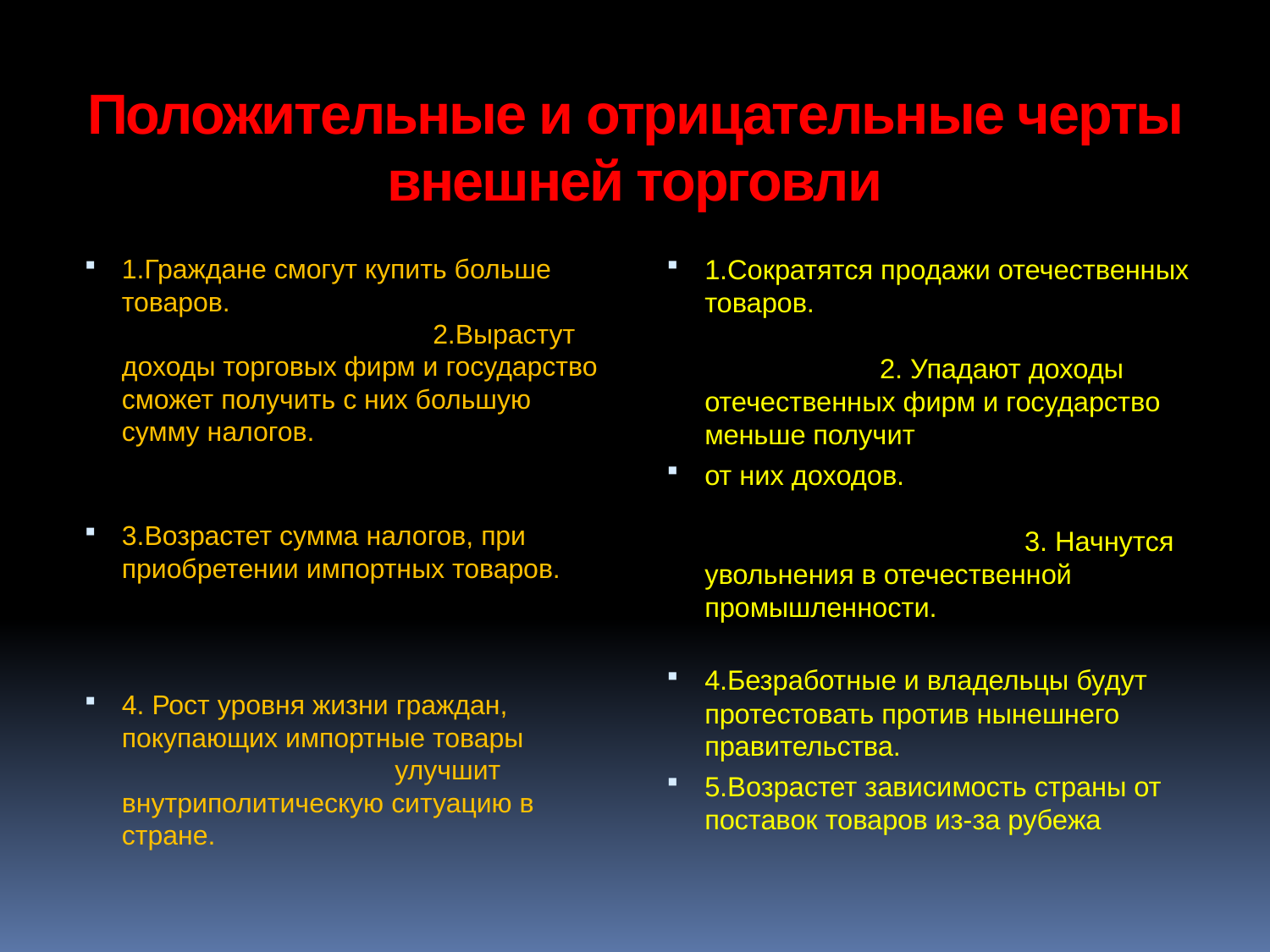

# Положительные и отрицательные черты внешней торговли
1.Граждане смогут купить больше товаров.                                                                                            2.Вырастут доходы торговых фирм и государство сможет получить с них большую сумму налогов.
3.Возрастет сумма налогов, при приобретении импортных товаров.
4. Рост уровня жизни граждан, покупающих импортные товары                                                улучшит внутриполитическую ситуацию в стране.

1.Сократятся продажи отечественных товаров.                                                                                                                                          2. Упадают доходы отечественных фирм и государство меньше получит
от них доходов.                                                                                                                                                  3. Начнутся увольнения в отечественной промышленности.
4.Безработные и владельцы будут протестовать против нынешнего правительства.
5.Возрастет зависимость страны от поставок товаров из-за рубежа